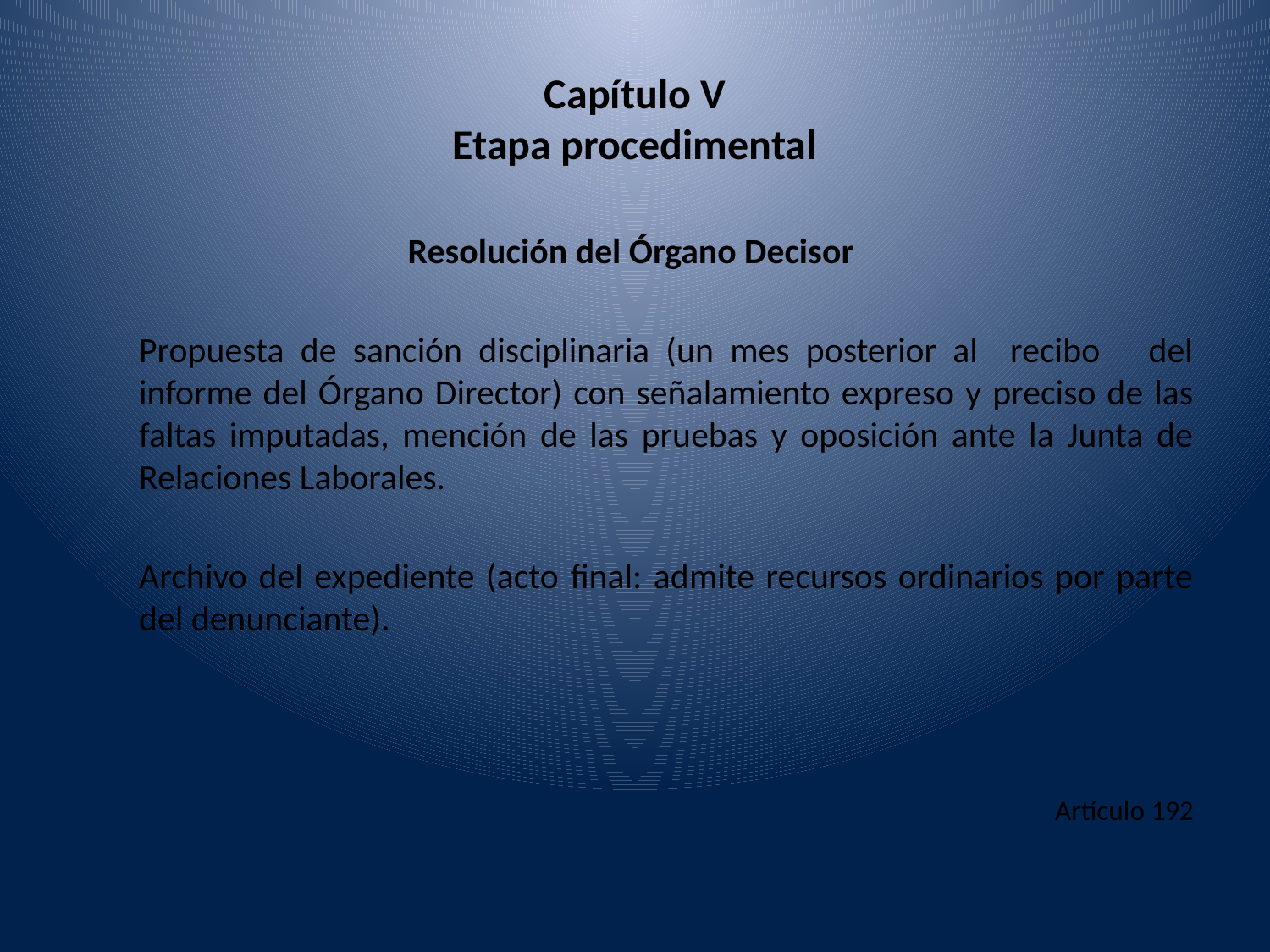

# Capítulo V Etapa procedimental
Resolución del Órgano Decisor

Propuesta de sanción disciplinaria (un mes posterior al  recibo   del informe del Órgano Director) con señalamiento expreso y preciso de las faltas imputadas, mención de las pruebas y oposición ante la Junta de Relaciones Laborales.

Archivo del expediente (acto final: admite recursos ordinarios por parte del denunciante).

Artículo 192